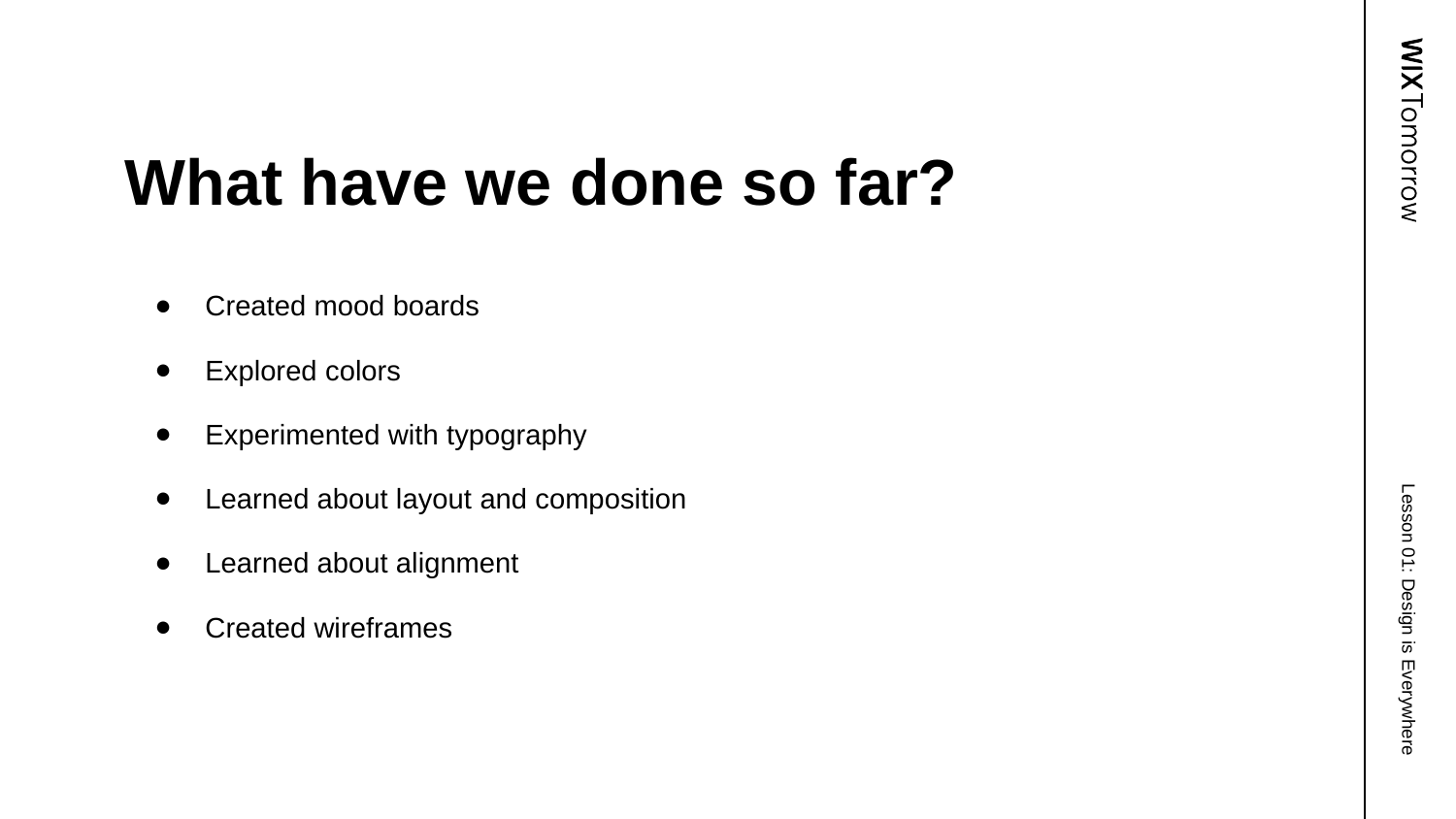

What have we done so far?
Created mood boards
Explored colors
Experimented with typography
Learned about layout and composition
Learned about alignment
Created wireframes